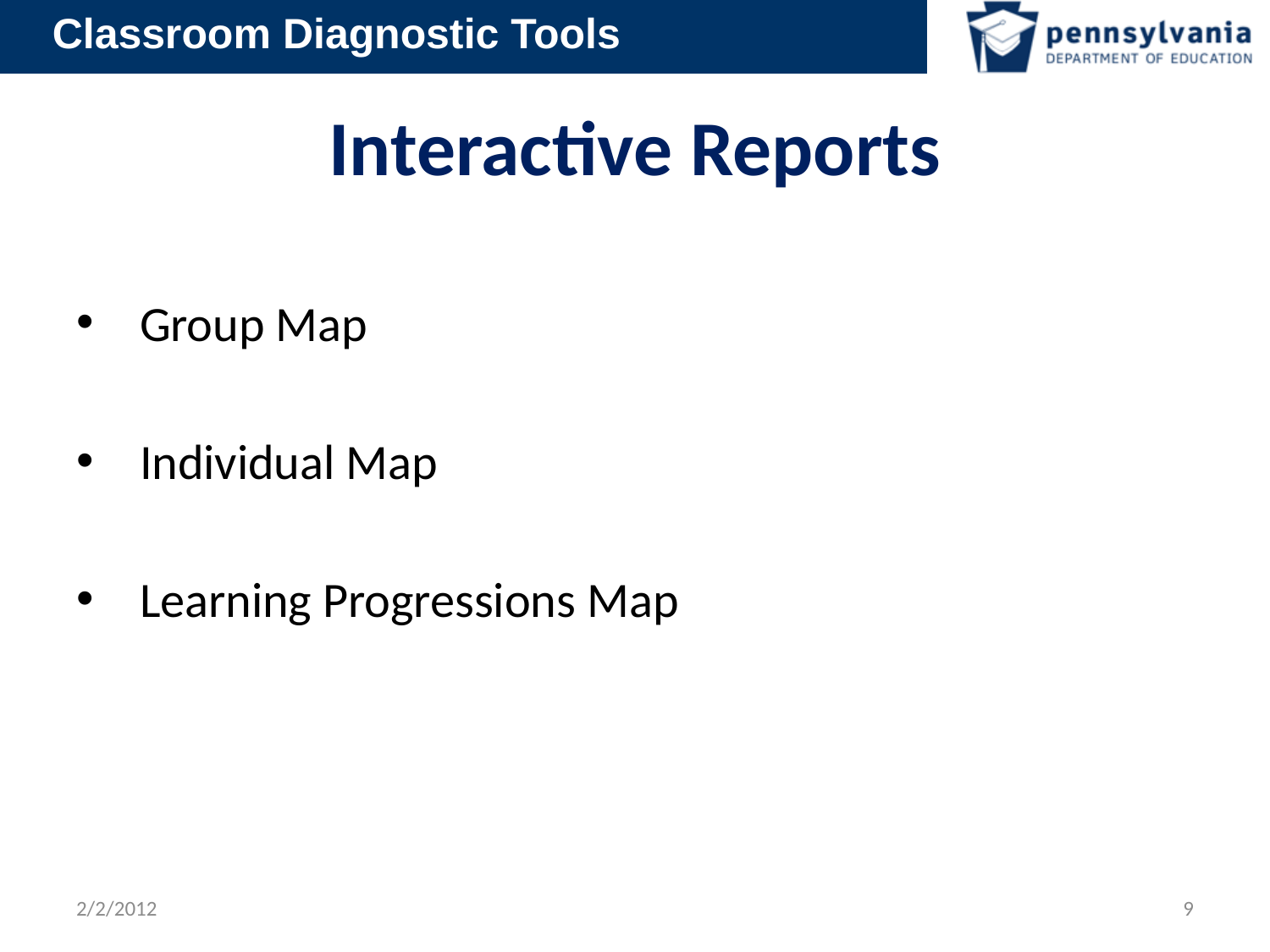

# Interactive Reports
Group Map

Individual Map

Learning Progressions Map

2/2/2012
9